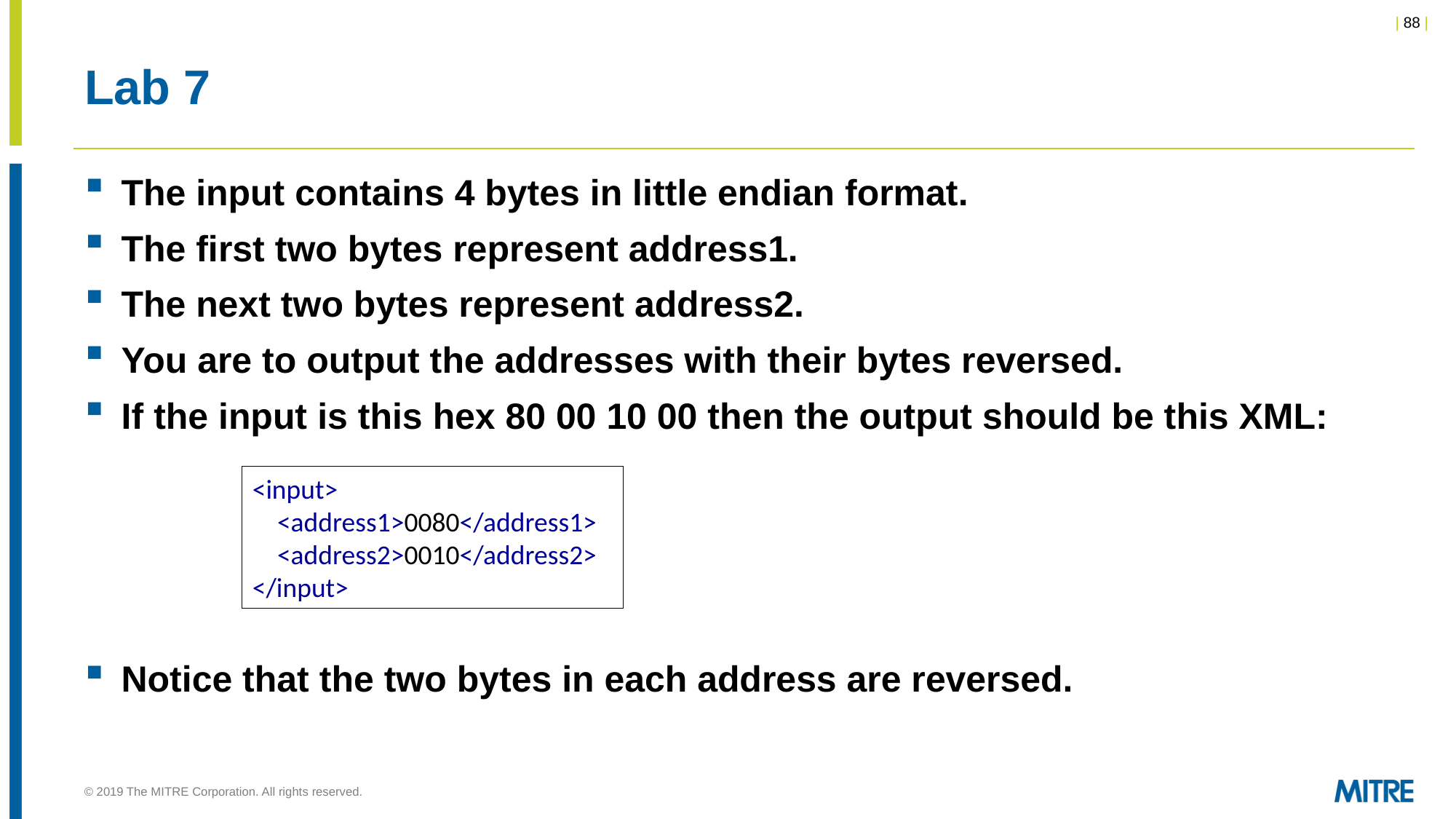

# Lab 7
The input contains 4 bytes in little endian format.
The first two bytes represent address1.
The next two bytes represent address2.
You are to output the addresses with their bytes reversed.
If the input is this hex 80 00 10 00 then the output should be this XML:
<input>
    <address1>0080</address1>
    <address2>0010</address2>
</input>
Notice that the two bytes in each address are reversed.
© 2019 The MITRE Corporation. All rights reserved.